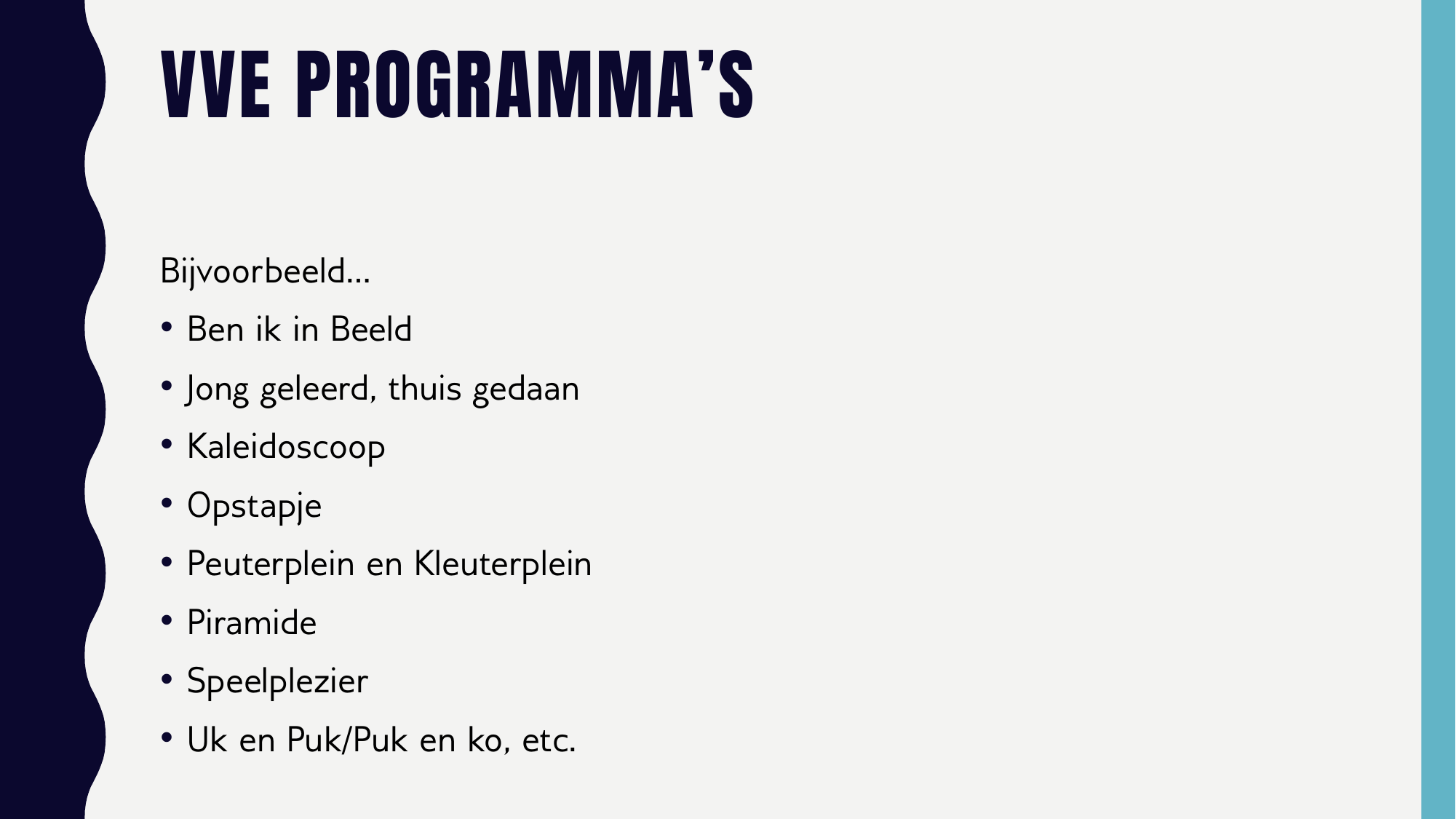

# VVE programma’s
Bijvoorbeeld…
Ben ik in Beeld
Jong geleerd, thuis gedaan
Kaleidoscoop
Opstapje
Peuterplein en Kleuterplein
Piramide
Speelplezier
Uk en Puk/Puk en ko, etc.